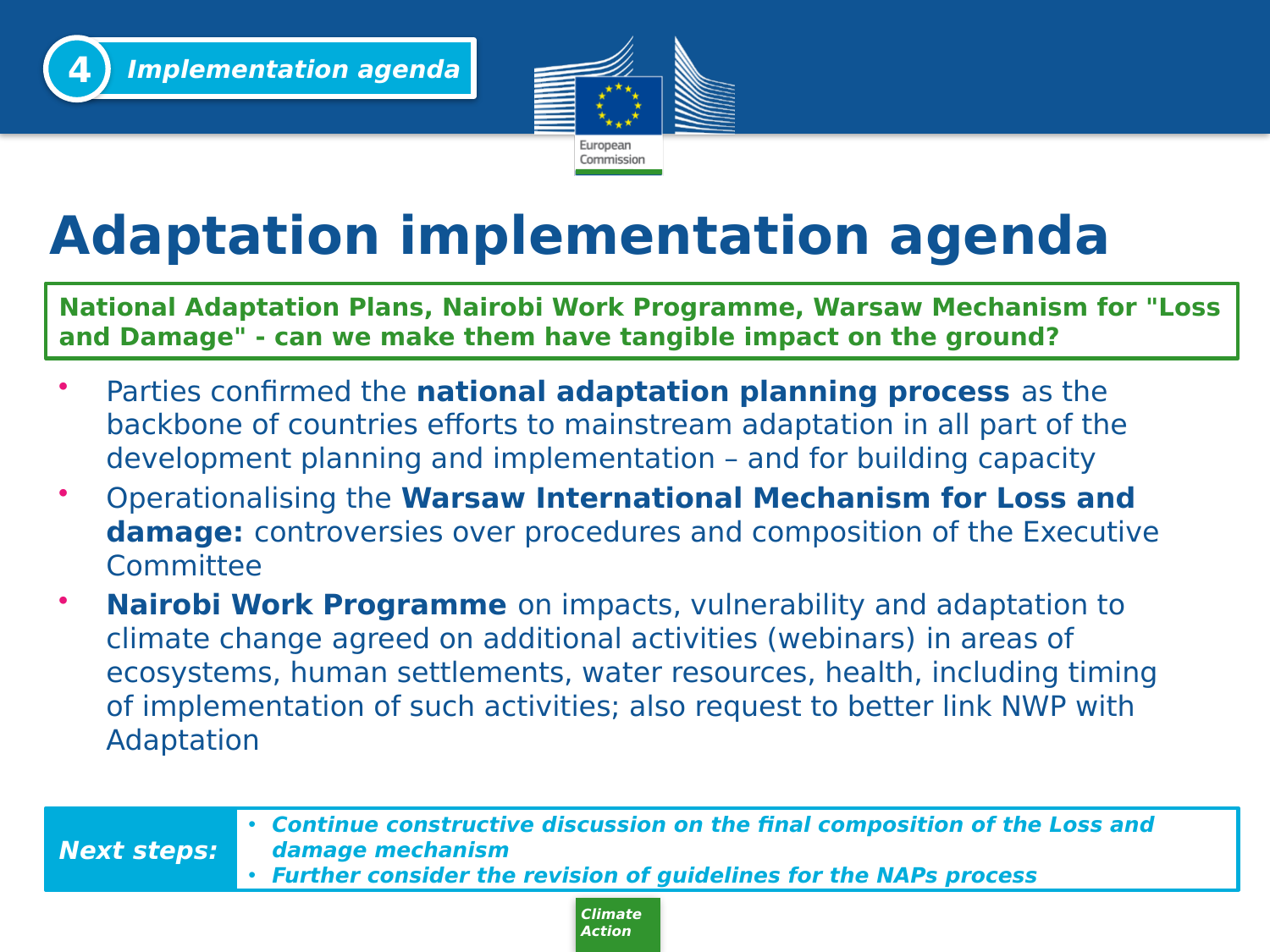

4
Implementation agenda
# Adaptation implementation agenda
National Adaptation Plans, Nairobi Work Programme, Warsaw Mechanism for "Loss and Damage" - can we make them have tangible impact on the ground?
Parties confirmed the national adaptation planning process as the backbone of countries efforts to mainstream adaptation in all part of the development planning and implementation – and for building capacity
Operationalising the Warsaw International Mechanism for Loss and damage: controversies over procedures and composition of the Executive Committee
Nairobi Work Programme on impacts, vulnerability and adaptation to climate change agreed on additional activities (webinars) in areas of ecosystems, human settlements, water resources, health, including timing of implementation of such activities; also request to better link NWP with Adaptation
Next steps:
Continue constructive discussion on the final composition of the Loss and damage mechanism
Further consider the revision of guidelines for the NAPs process